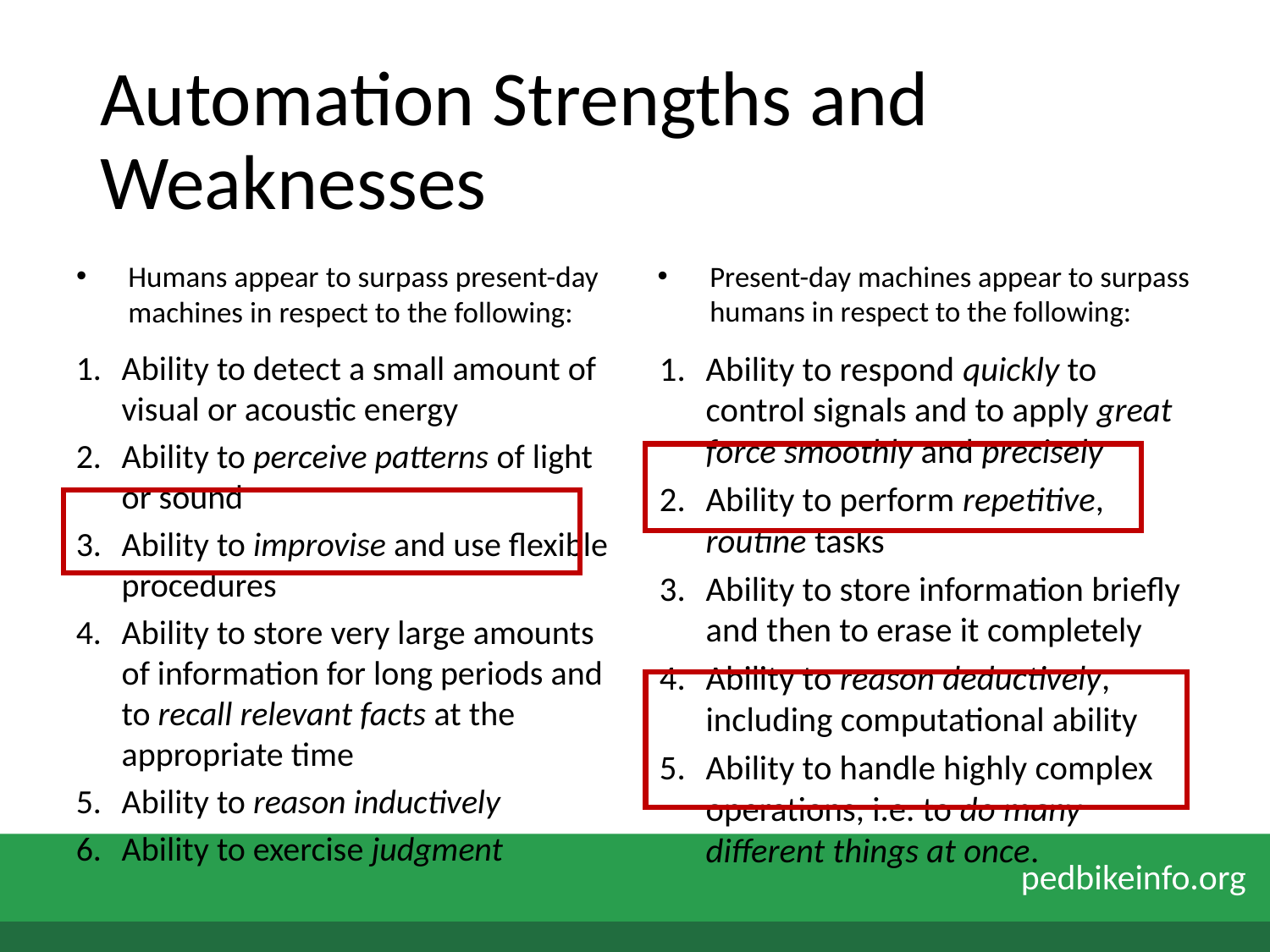

# Automation Strengths and Weaknesses
Humans appear to surpass present-day machines in respect to the following:
Present-day machines appear to surpass humans in respect to the following:
Ability to detect a small amount of visual or acoustic energy
Ability to perceive patterns of light or sound
Ability to improvise and use flexible procedures
Ability to store very large amounts of information for long periods and to recall relevant facts at the appropriate time
Ability to reason inductively
Ability to exercise judgment
Ability to respond quickly to control signals and to apply great force smoothly and precisely
Ability to perform repetitive, routine tasks
Ability to store information briefly and then to erase it completely
Ability to reason deductively, including computational ability
Ability to handle highly complex operations, i.e. to do many different things at once.